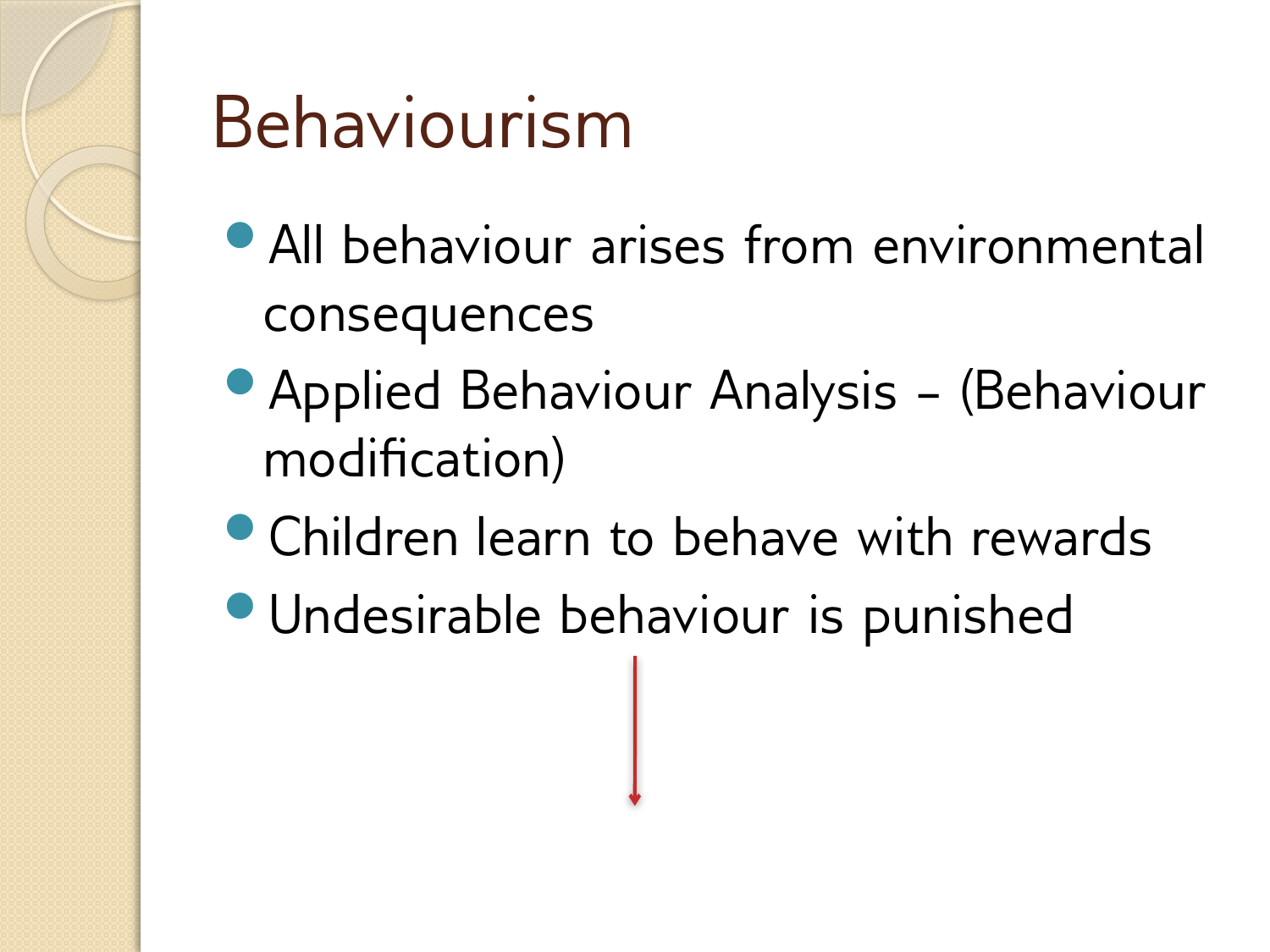

# Behaviourism
All behaviour arises from environmental consequences
Applied Behaviour Analysis – (Behaviour modification)
Children learn to behave with rewards
Undesirable behaviour is punished